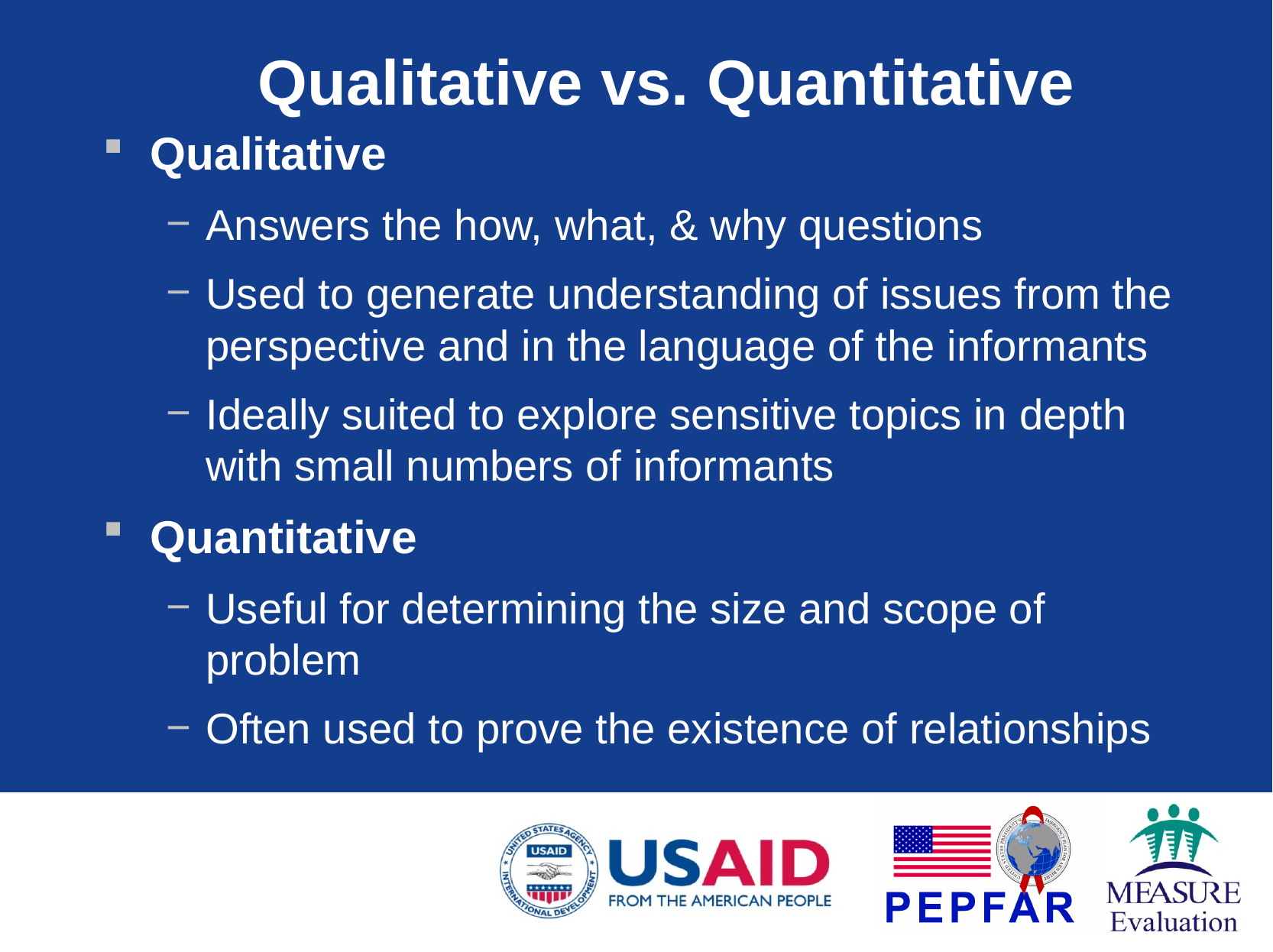

# Qualitative vs. Quantitative
Qualitative
Answers the how, what, & why questions
Used to generate understanding of issues from the perspective and in the language of the informants
Ideally suited to explore sensitive topics in depth with small numbers of informants
Quantitative
Useful for determining the size and scope of problem
Often used to prove the existence of relationships